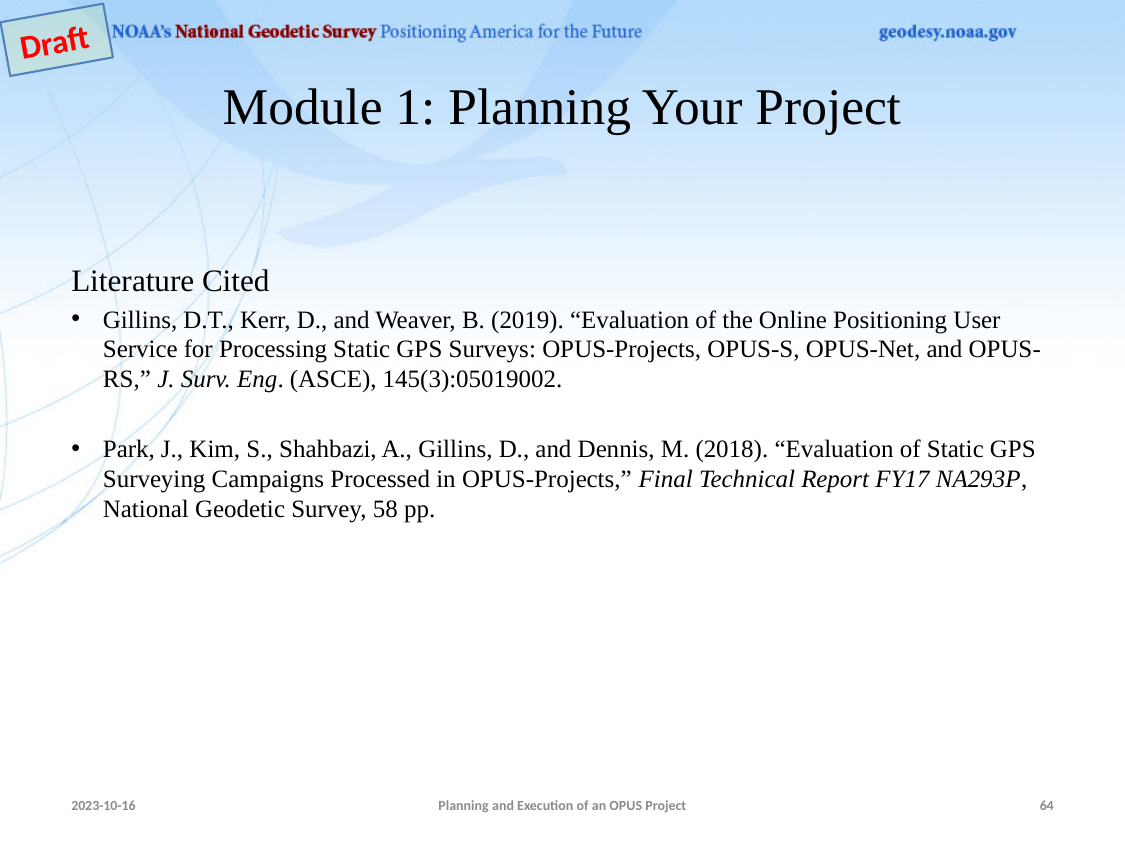

Draft
# Module 1: Planning Your Project
Literature Cited
Gillins, D.T., Kerr, D., and Weaver, B. (2019). “Evaluation of the Online Positioning User Service for Processing Static GPS Surveys: OPUS-Projects, OPUS-S, OPUS-Net, and OPUS-RS,” J. Surv. Eng. (ASCE), 145(3):05019002.

Park, J., Kim, S., Shahbazi, A., Gillins, D., and Dennis, M. (2018). “Evaluation of Static GPS Surveying Campaigns Processed in OPUS-Projects,” Final Technical Report FY17 NA293P, National Geodetic Survey, 58 pp.

2023-10-16
Planning and Execution of an OPUS Project
64